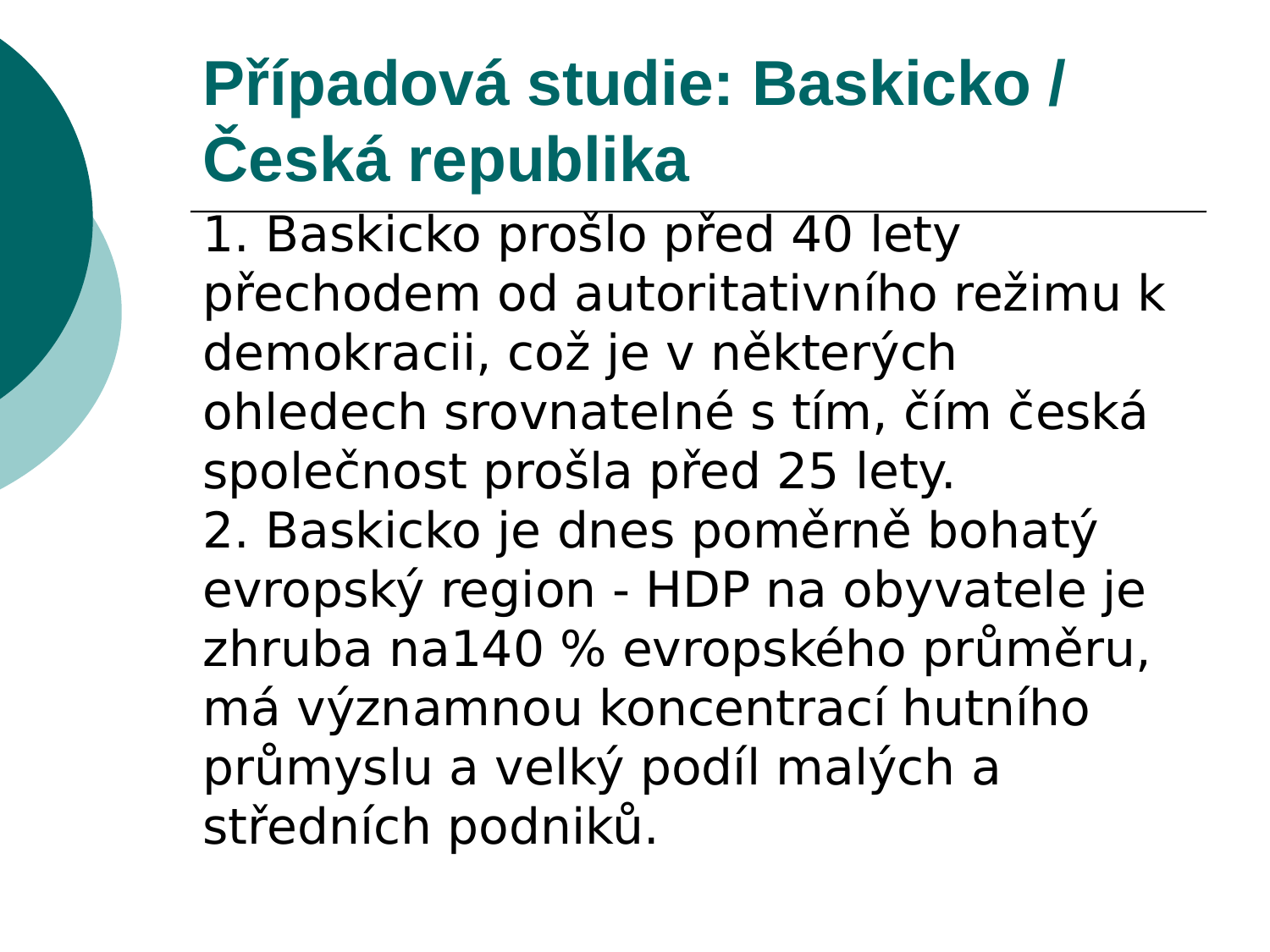

# Případová studie: Baskicko / Česká republika
1. Baskicko prošlo před 40 lety přechodem od autoritativního režimu k demokracii, což je v některých ohledech srovnatelné s tím, čím česká společnost prošla před 25 lety.
2. Baskicko je dnes poměrně bohatý evropský region - HDP na obyvatele je zhruba na140 % evropského průměru, má významnou koncentrací hutního průmyslu a velký podíl malých a středních podniků.